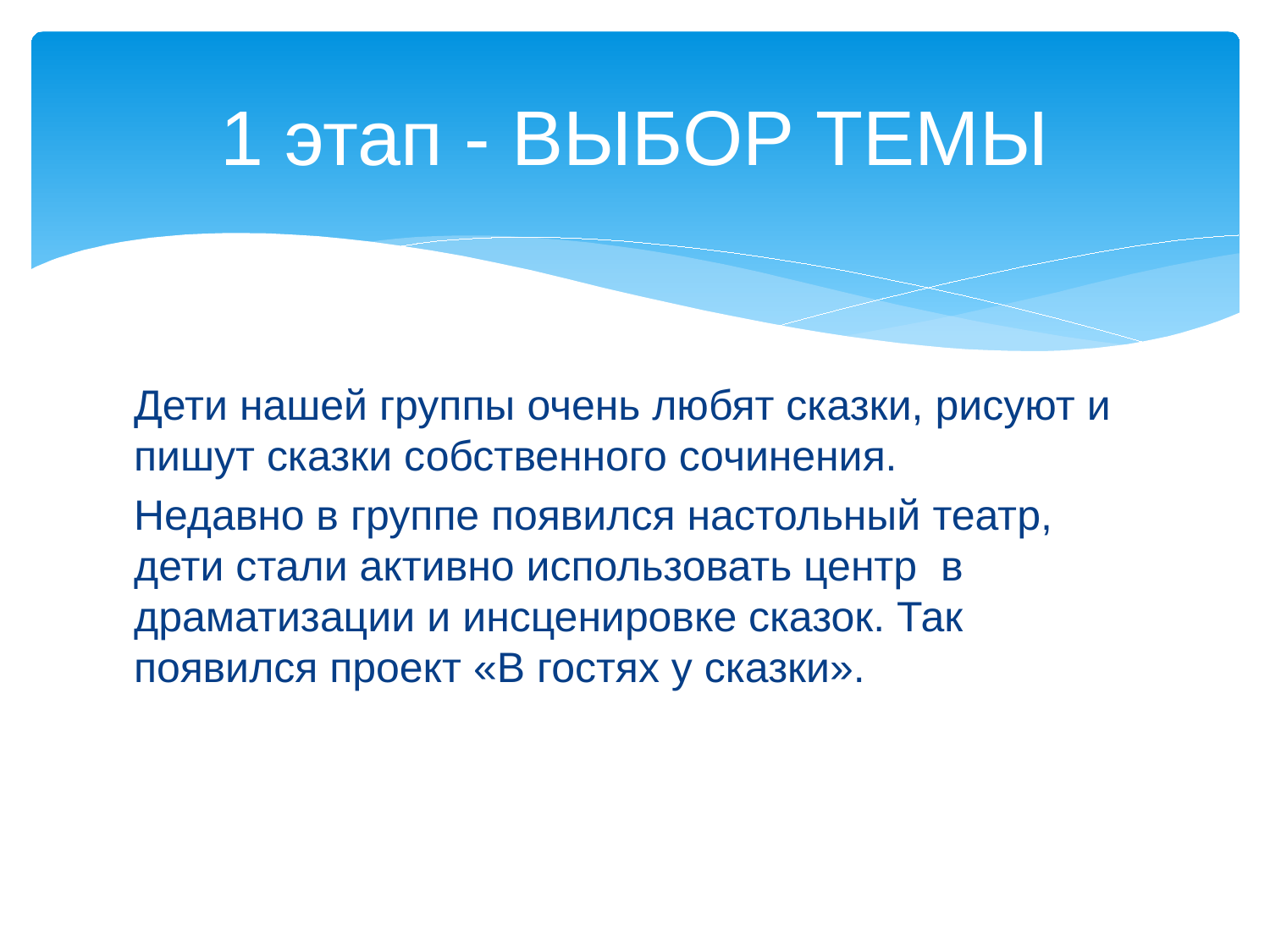

# 1 этап - ВЫБОР ТЕМЫ
Дети нашей группы очень любят сказки, рисуют и пишут сказки собственного сочинения.
Недавно в группе появился настольный театр, дети стали активно использовать центр  в драматизации и инсценировке сказок. Так появился проект «В гостях у сказки».